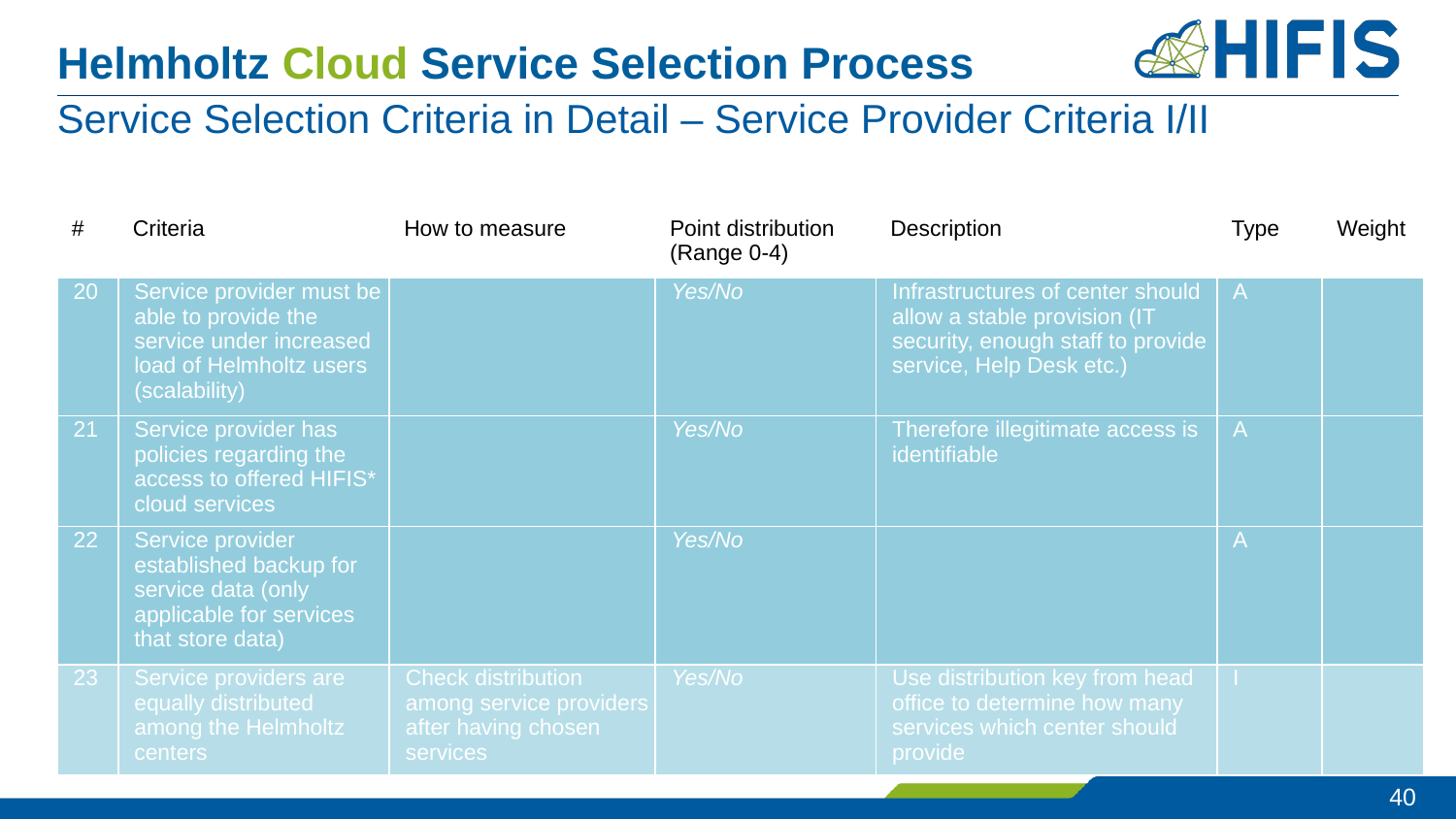

# Helmholtz Cloud Service Selection Process
Service Selection Criteria in Detail – Service Provider Criteria I/II
| # | Criteria | How to measure | Point distribution (Range 0-4) | Description | Type | Weight |
| --- | --- | --- | --- | --- | --- | --- |
| 20 | Service provider must be able to provide the service under increased load of Helmholtz users (scalability) |  | Yes/No | Infrastructures of center should allow a stable provision (IT security, enough staff to provide service, Help Desk etc.) | A |  |
| 21 | Service provider has policies regarding the access to offered HIFIS\* cloud services |  | Yes/No | Therefore illegitimate access is identifiable | A |  |
| 22 | Service provider established backup for service data (only applicable for services that store data) |  | Yes/No |  | A |  |
| 23 | Service providers are equally distributed among the Helmholtz centers | Check distribution among service providers after having chosen services | Yes/No | Use distribution key from head office to determine how many services which center should provide | I |  |